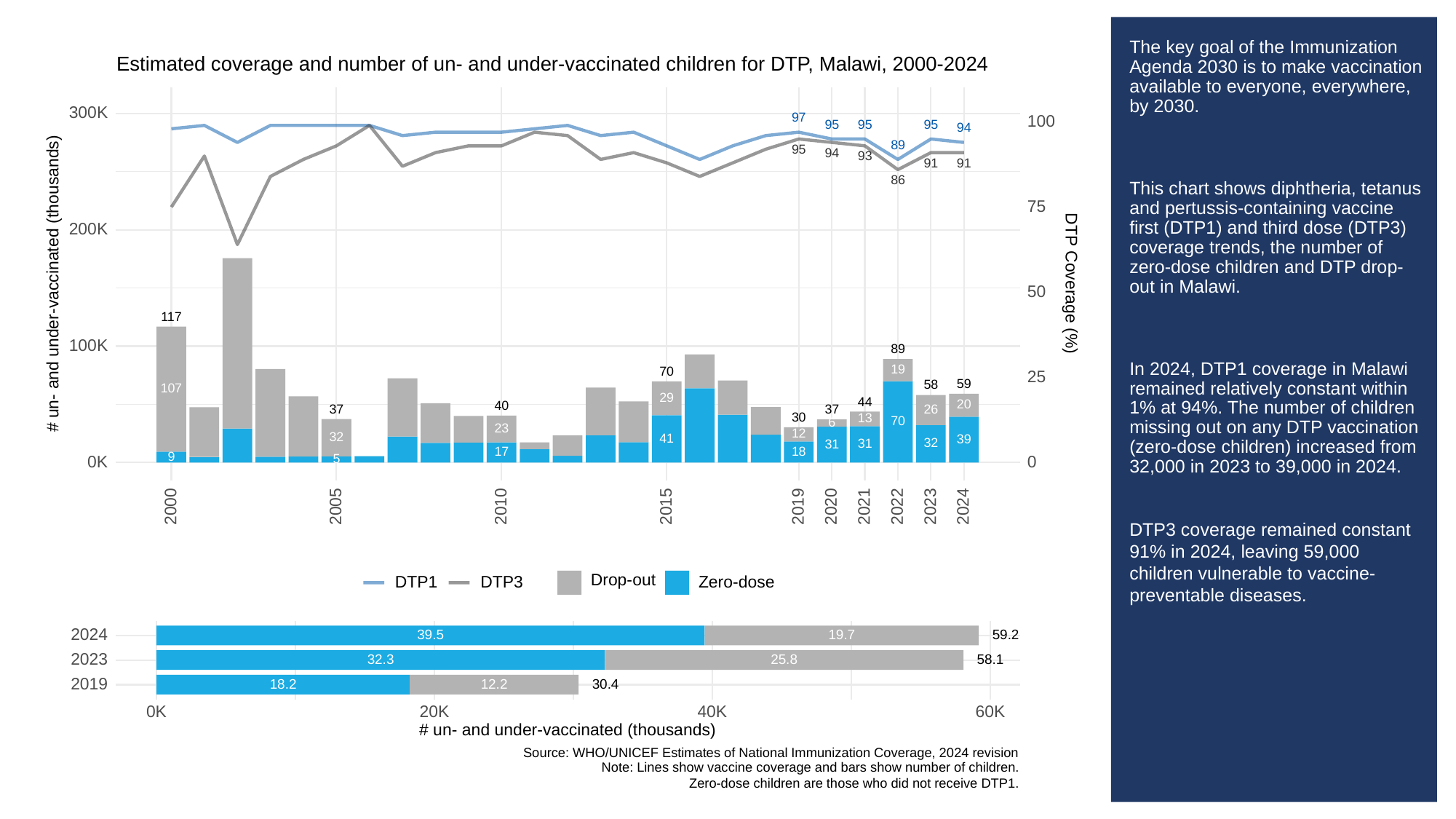

# The key goal of the Immunization Agenda 2030 is to make vaccination available to everyone, everywhere, by 2030.

This chart shows diphtheria, tetanus and pertussis-containing vaccine first (DTP1) and third dose (DTP3) coverage trends, the number of zero-dose children and DTP drop-out in Malawi.

In 2024, DTP1 coverage in Malawi remained relatively constant within 1% at 94%. The number of children missing out on any DTP vaccination (zero-dose children) increased from 32,000 in 2023 to 39,000 in 2024.

DTP3 coverage remained constant 91% in 2024, leaving 59,000 children vulnerable to vaccine-preventable diseases.

Estimated coverage and number of un- and under-vaccinated children for DTP, Malawi, 2000-2024

300K
97

100
95
95
95
94

89
95
94
93
91
91

86
75
200K

# un- and under-vaccinated (thousands)
DTP Coverage (%)
50

117

100K
89

19
70

25

59

58

107

29

44
20

40

37
26
37

30
13

70
6

23

12
32
41
39

32
31
31

18
17

9
5

0K
0

2023
2000
2005
2010
2015
2019
2020
2021
2022
2024

Drop-out
DTP3
Zero-dose
DTP1

2024
39.5
19.7
59.2

2023
32.3
25.8
58.1

2019
30.4
18.2
12.2

0K
20K
40K
60K
# un- and under-vaccinated (thousands)
Source: WHO/UNICEF Estimates of National Immunization Coverage, 2024 revision
Note: Lines show vaccine coverage and bars show number of children.
Zero-dose children are those who did not receive DTP1.